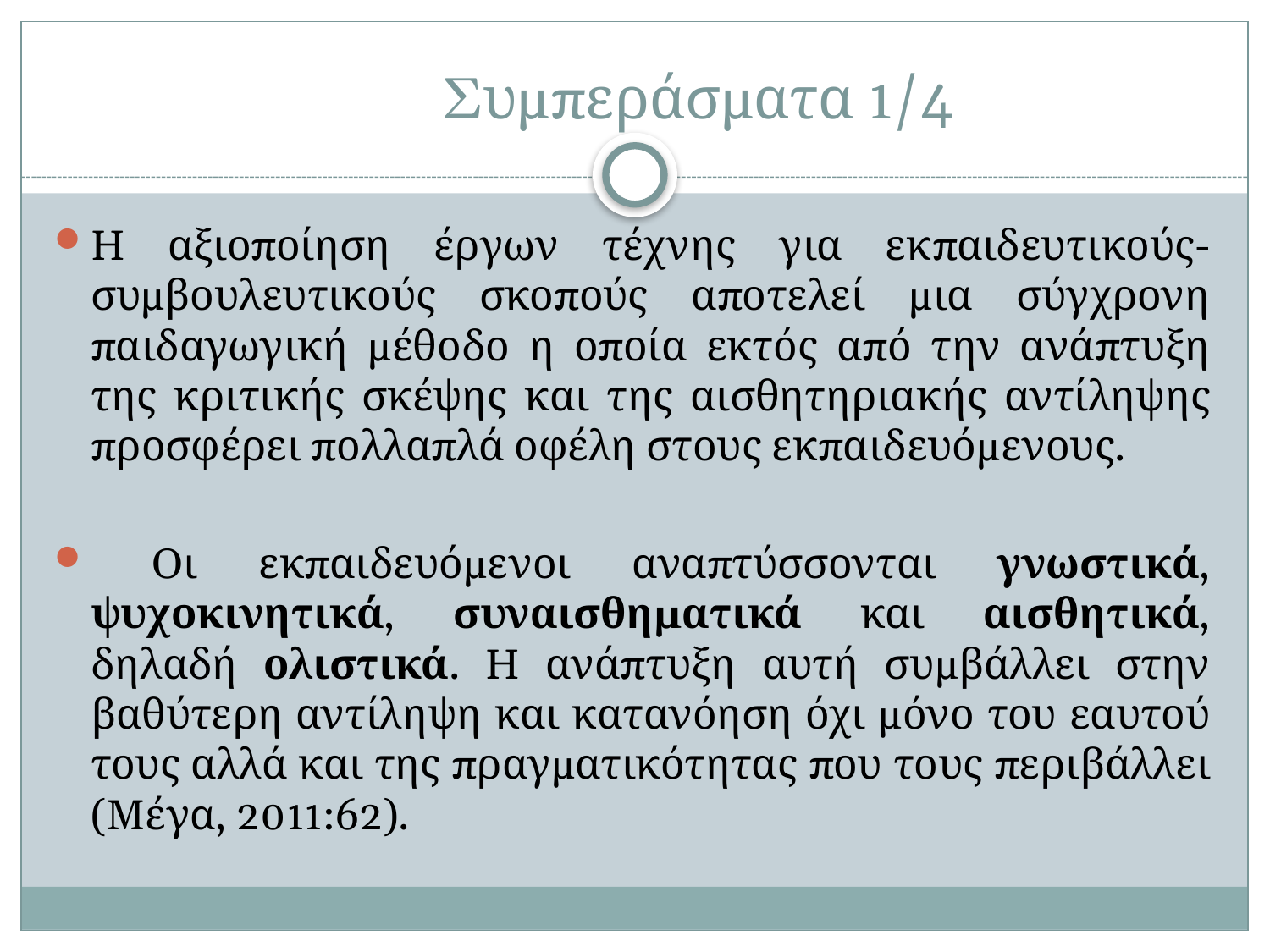

# Συμπεράσματα 1/4
Η αξιοποίηση έργων τέχνης για εκπαιδευτικούς- συμβουλευτικούς σκοπούς αποτελεί μια σύγχρονη παιδαγωγική μέθοδο η οποία εκτός από την ανάπτυξη της κριτικής σκέψης και της αισθητηριακής αντίληψης προσφέρει πολλαπλά οφέλη στους εκπαιδευόμενους.

 Οι εκπαιδευόμενοι αναπτύσσονται γνωστικά, ψυχοκινητικά, συναισθηματικά και αισθητικά, δηλαδή ολιστικά. Η ανάπτυξη αυτή συμβάλλει στην βαθύτερη αντίληψη και κατανόηση όχι μόνο του εαυτού τους αλλά και της πραγματικότητας που τους περιβάλλει (Μέγα, 2011:62).